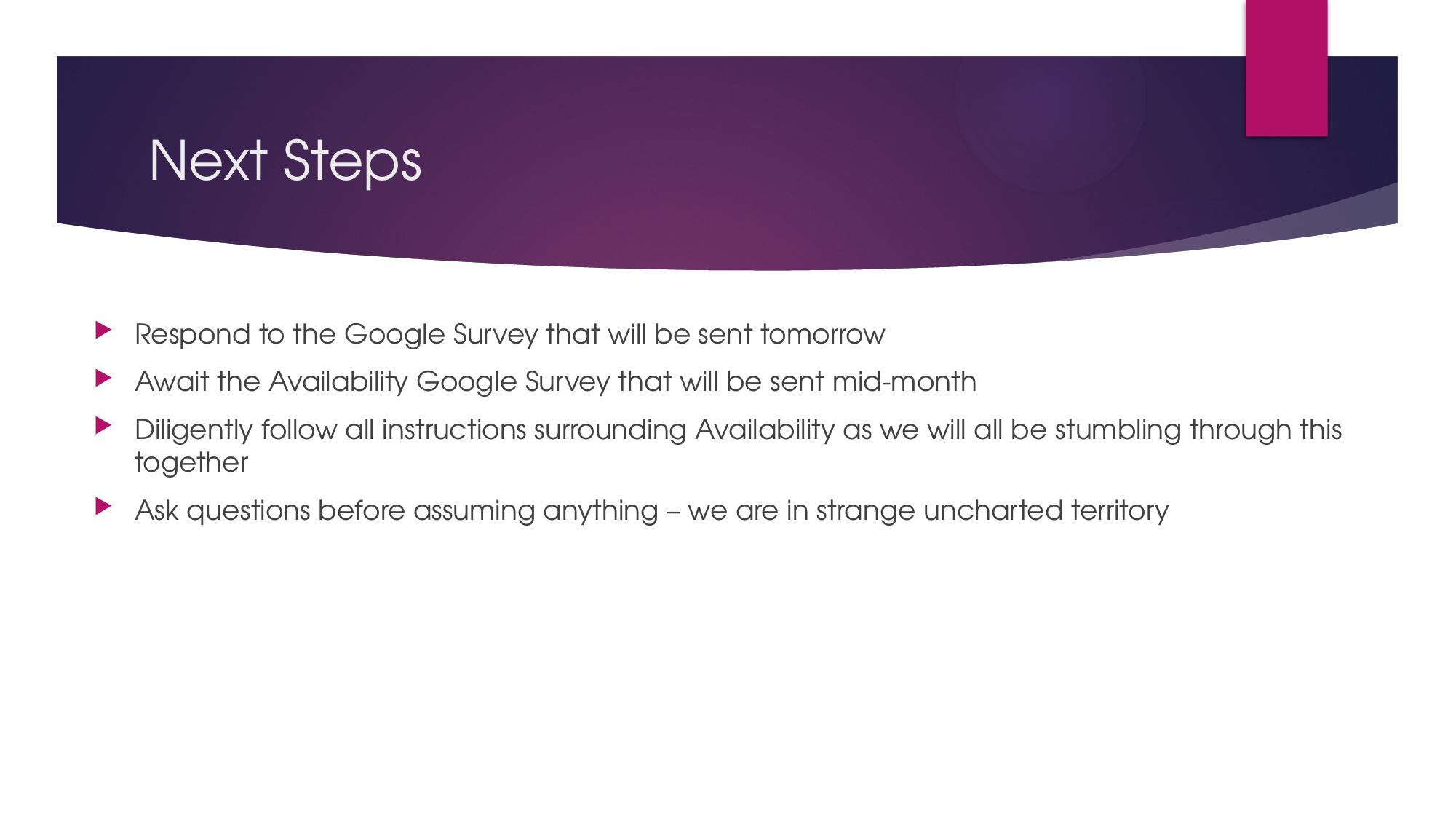

# Next Steps
Respond to the Google Survey that will be sent tomorrow
Await the Availability Google Survey that will be sent mid-month
Diligently follow all instructions surrounding Availability as we will all be stumbling through this together
Ask questions before assuming anything – we are in strange uncharted territory